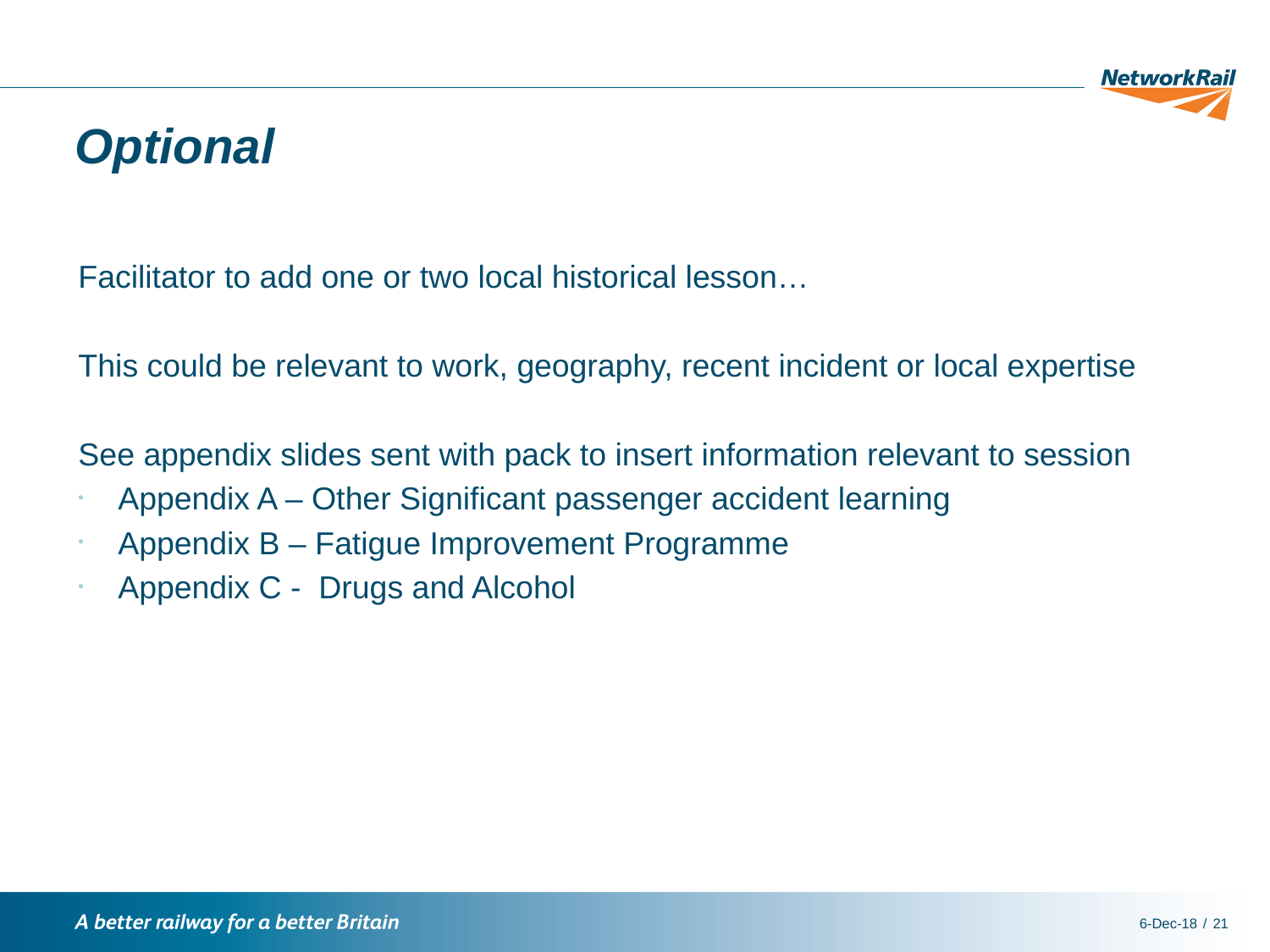

# Optional
Facilitator to add one or two local historical lesson…

This could be relevant to work, geography, recent incident or local expertise

See appendix slides sent with pack to insert information relevant to session
Appendix A – Other Significant passenger accident learning
Appendix B – Fatigue Improvement Programme
Appendix C -  Drugs and Alcohol
6-Dec-18
21